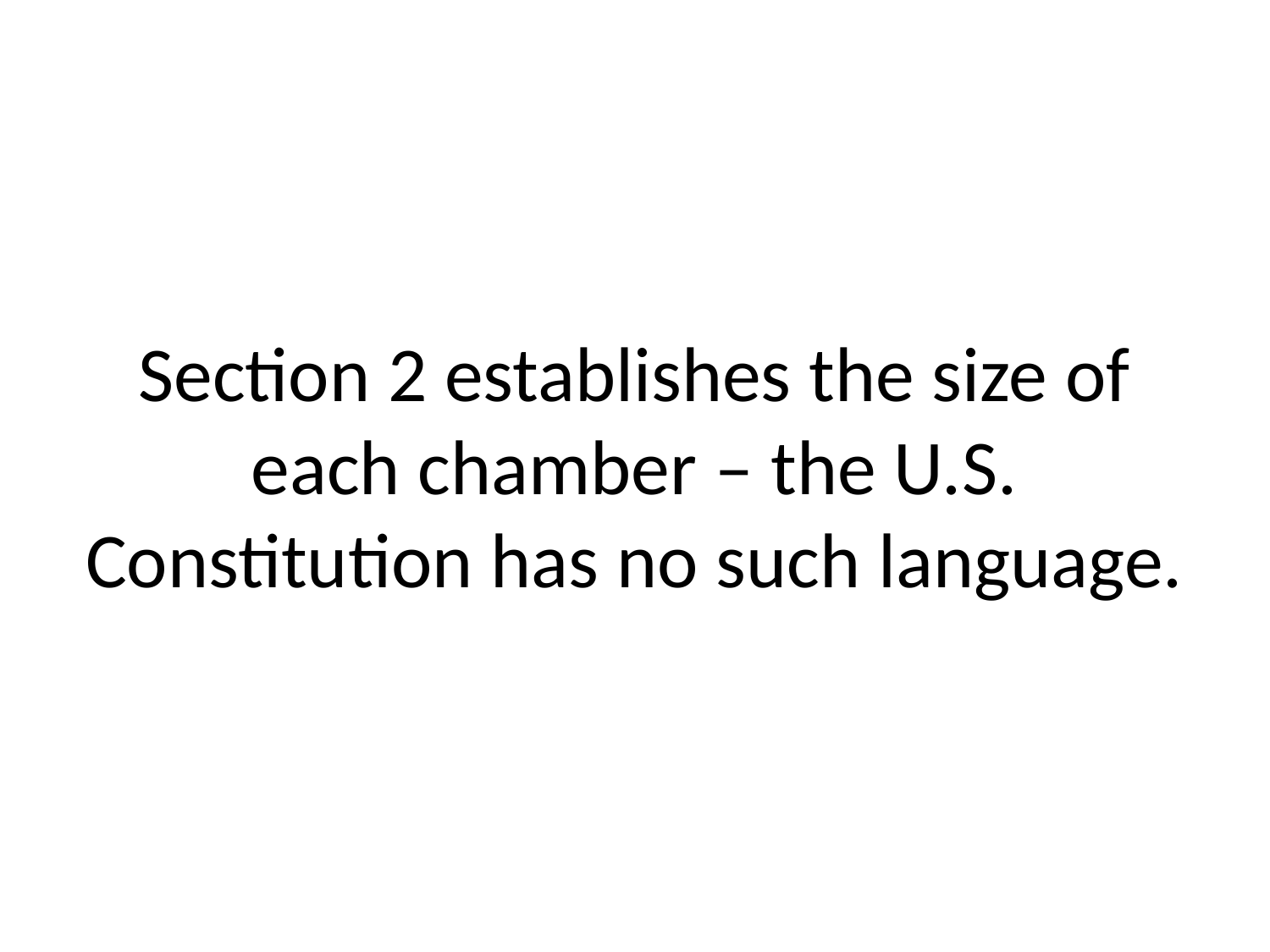

# Section 2 establishes the size of each chamber – the U.S. Constitution has no such language.